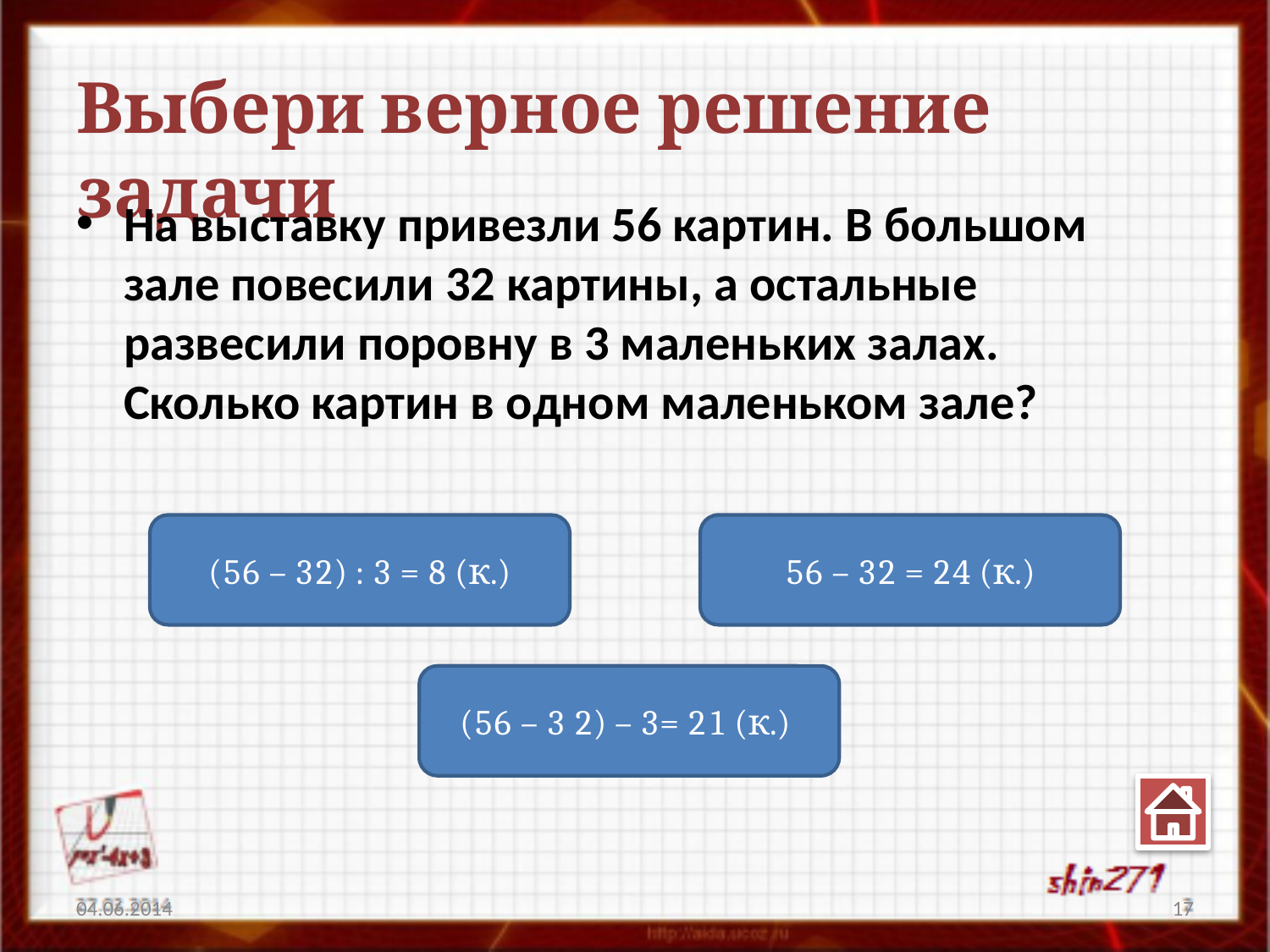

Выбери верное решение задачи
На выставку привезли 56 картин. В большом зале повесили 32 картины, а остальные развесили поровну в 3 маленьких залах. Сколько картин в одном маленьком зале?
(56 – 32) : 3 = 8 (к.)
56 – 32 = 24 (к.)
(56 – 3 2) – 3= 21 (к.)

04.06.2014
17